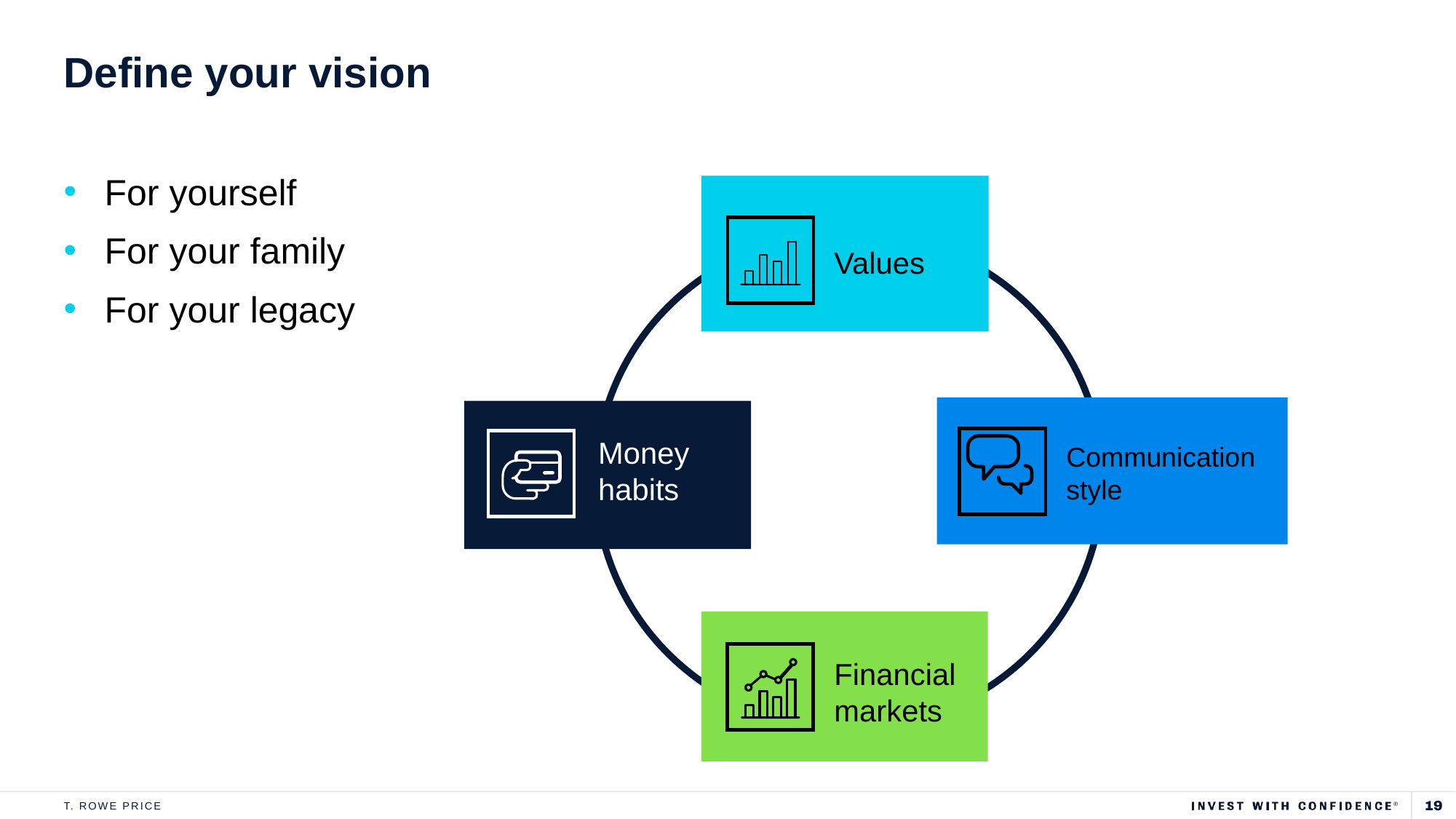

# Define your vision
For yourself
For your family
For your legacy

Values

Money habits
Communication style

Financial markets